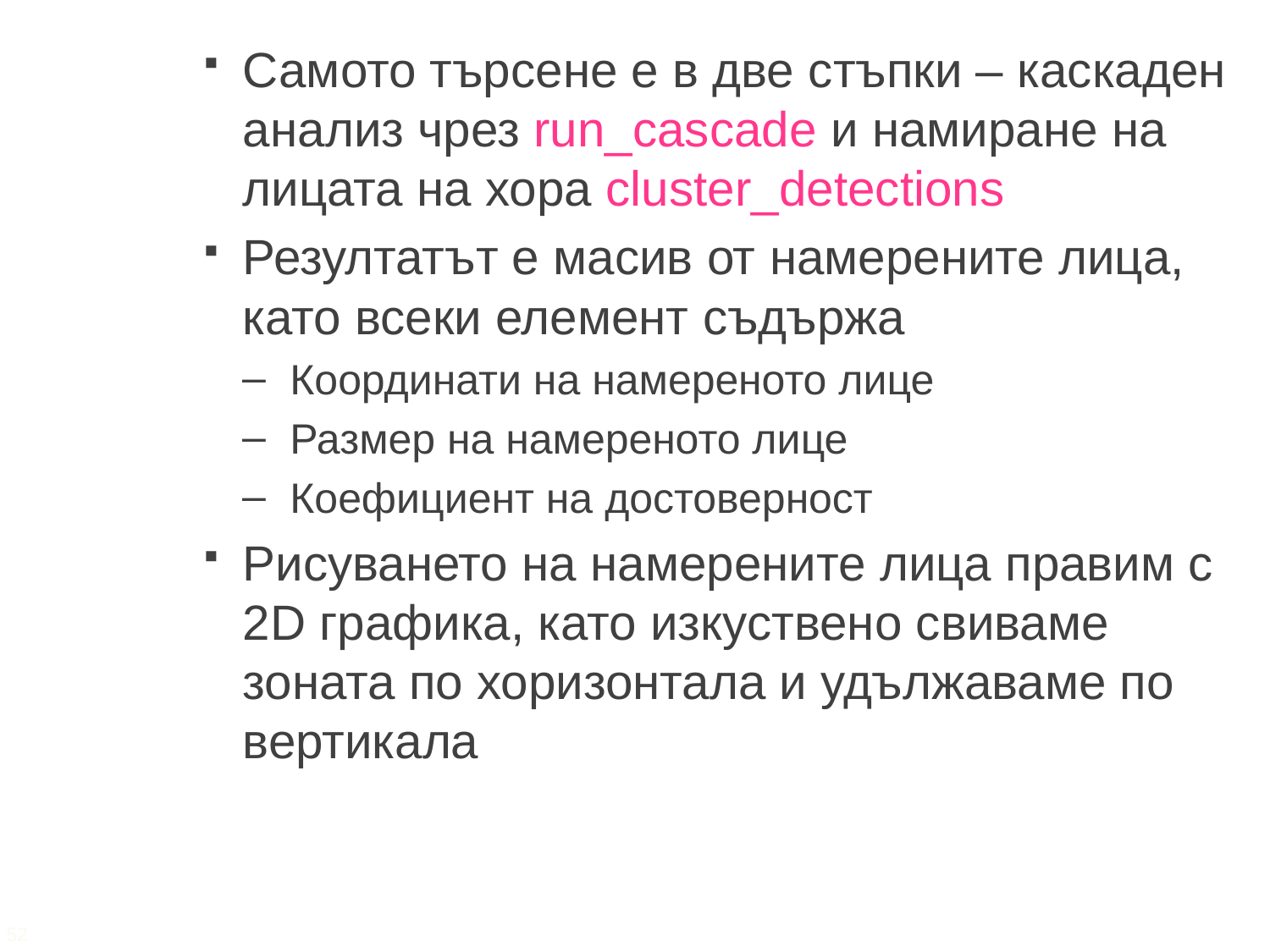

Самото търсене е в две стъпки – каскаден анализ чрез run_cascade и намиране на лицата на хора cluster_detections
Резултатът е масив от намерените лица, като всеки елемент съдържа
Координати на намереното лице
Размер на намереното лице
Коефициент на достоверност
Рисуването на намерените лица правим с 2D графика, като изкуствено свиваме зоната по хоризонтала и удължаваме по вертикала